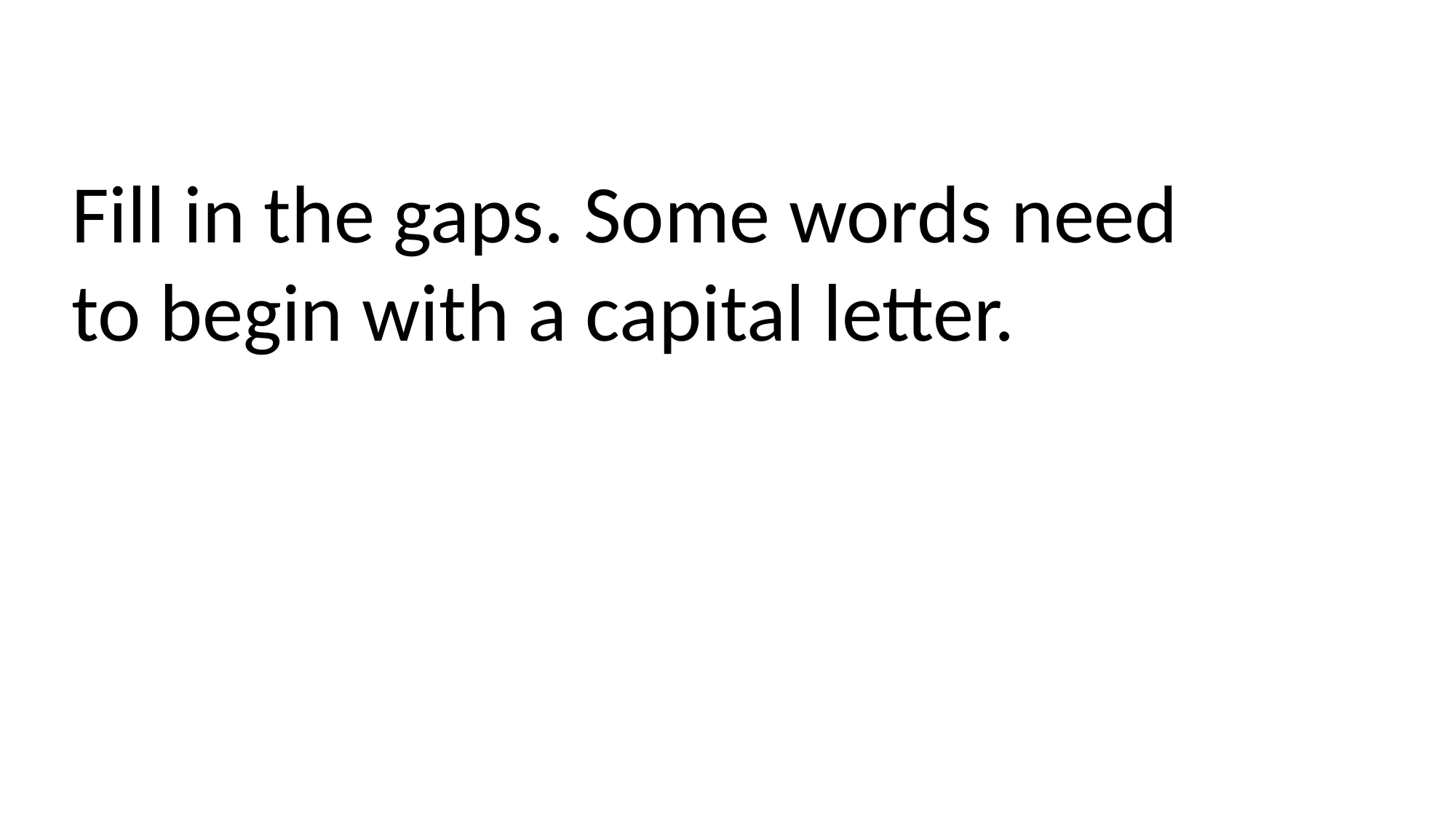

Fill in the gaps. Some words need to begin with a capital letter.